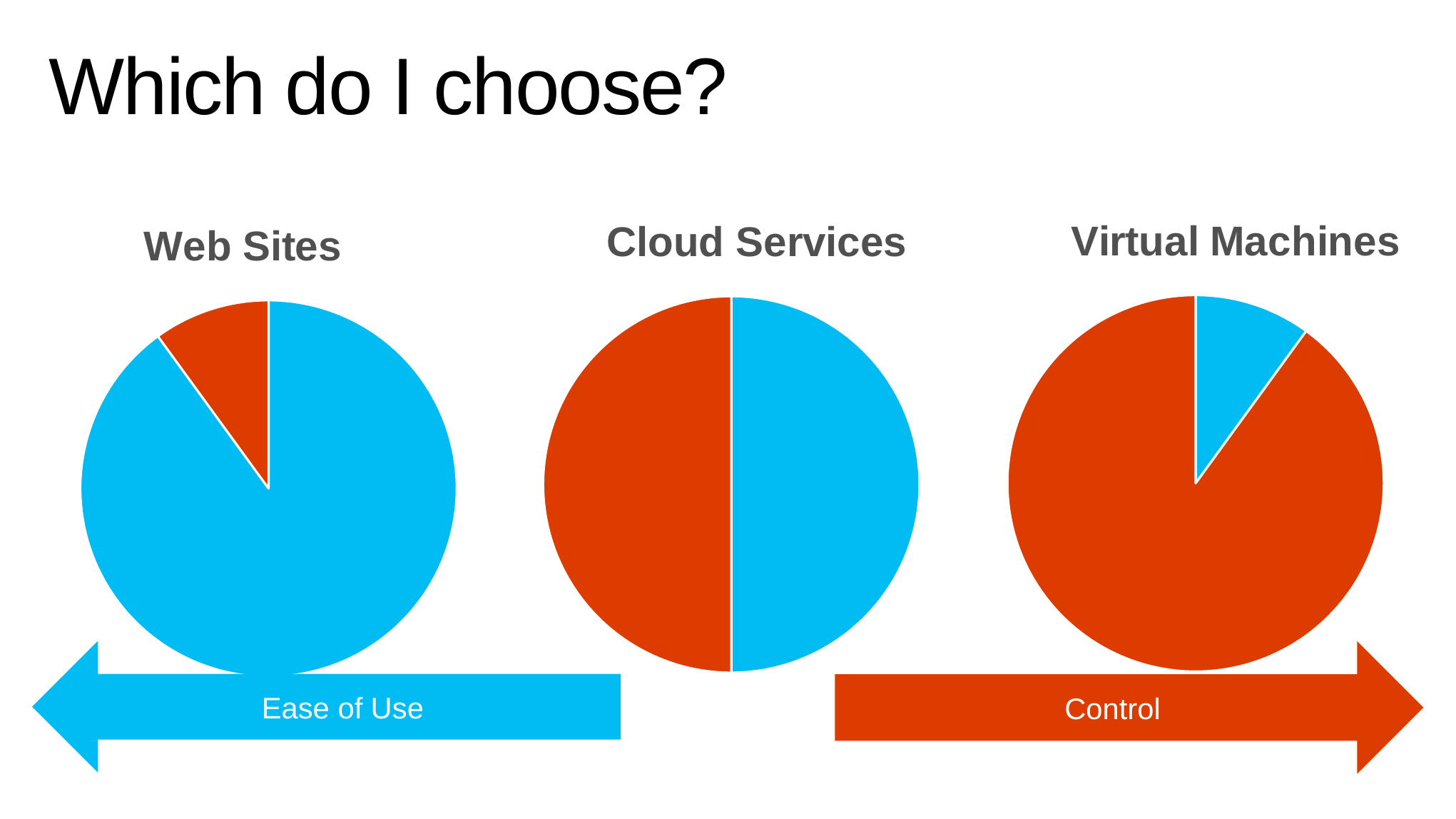

# Which do I choose?

### Chart: Virtual Machines

| Category |  |
|---|---|

### Chart: Cloud Services

| Category |  |
|---|---|

### Chart: Web Sites

| Category |  |
|---|---|
Ease of Use
Control